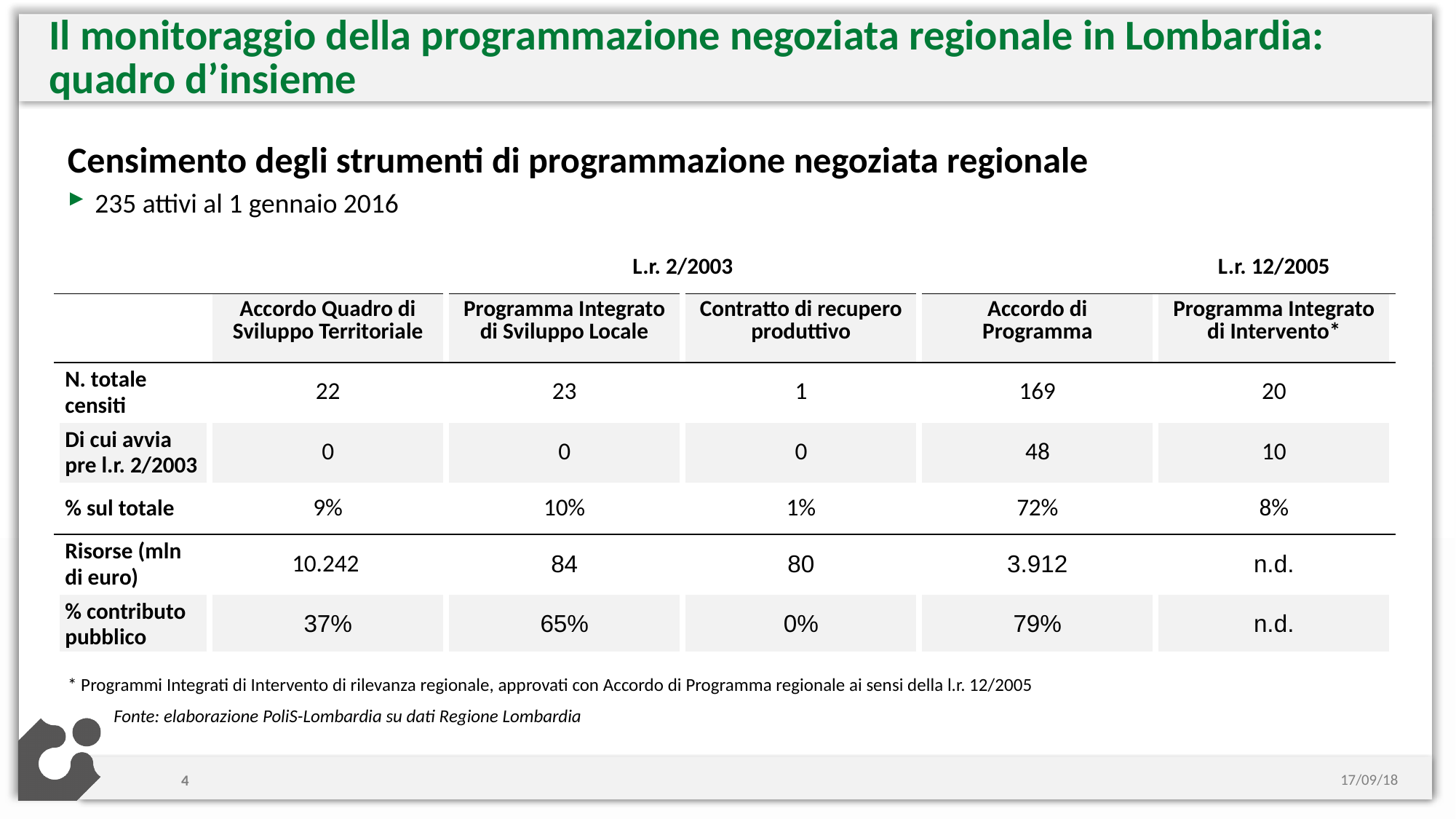

Il monitoraggio della programmazione negoziata regionale in Lombardia: quadro d’insieme
Censimento degli strumenti di programmazione negoziata regionale
235 attivi al 1 gennaio 2016
|  | L.r. 2/2003 |  |  |  | L.r. 12/2005 |
| --- | --- | --- | --- | --- | --- |
|  | Accordo Quadro di Sviluppo Territoriale | Programma Integrato di Sviluppo Locale | Contratto di recupero produttivo | Accordo di Programma | Programma Integrato di Intervento\* |
| N. totale censiti | 22 | 23 | 1 | 169 | 20 |
| Di cui avvia pre l.r. 2/2003 | 0 | 0 | 0 | 48 | 10 |
| % sul totale | 9% | 10% | 1% | 72% | 8% |
| Risorse (mln di euro) | 10.242 | 84 | 80 | 3.912 | n.d. |
| % contributo pubblico | 37% | 65% | 0% | 79% | n.d. |
* Programmi Integrati di Intervento di rilevanza regionale, approvati con Accordo di Programma regionale ai sensi della l.r. 12/2005
           Fonte: elaborazione PoliS-Lombardia su dati Regione Lombardia

17/09/18

4